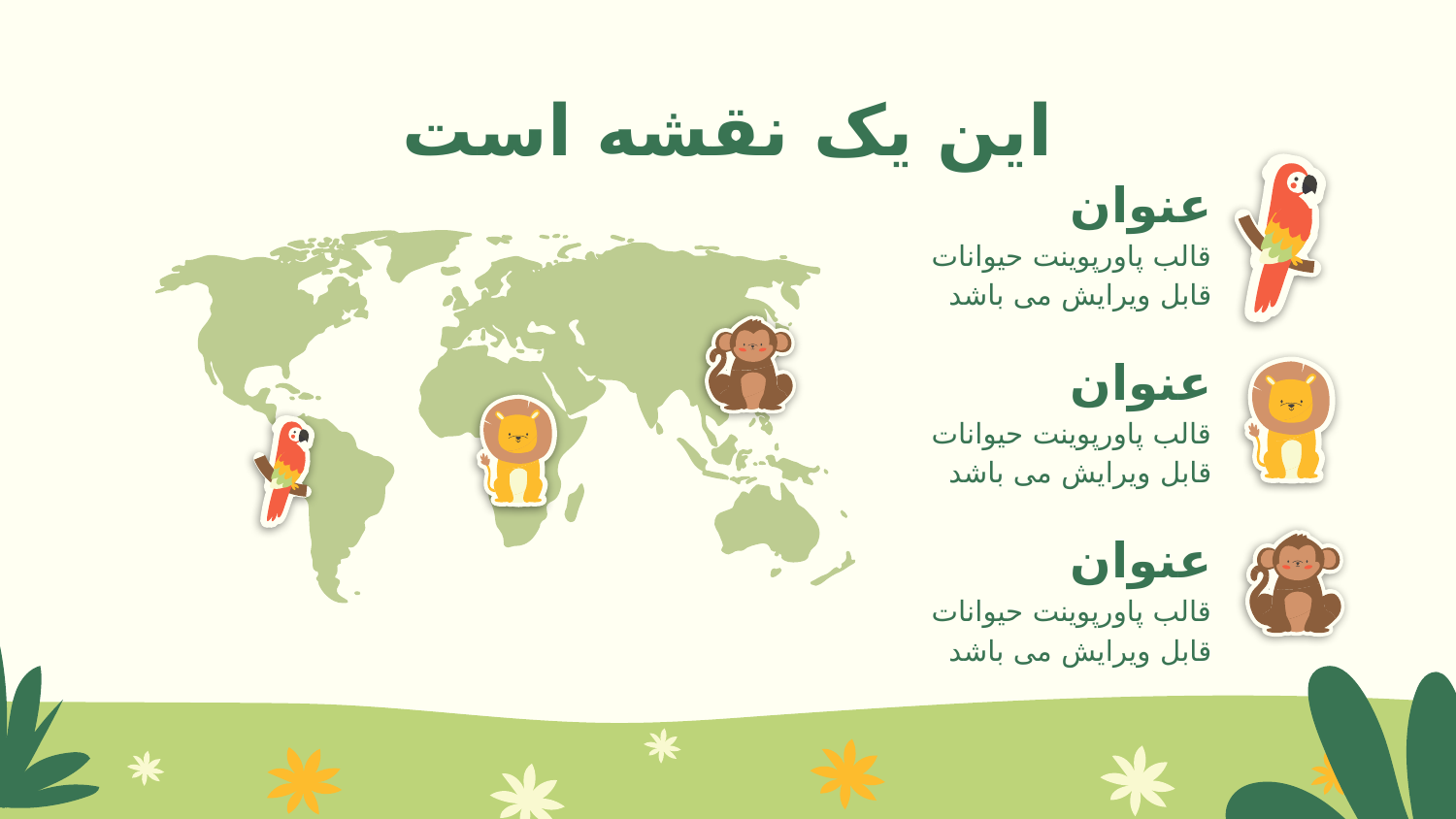

# این یک نقشه است

عنوان
قالب پاورپوینت حیوانات قابل ویرایش می باشد

عنوان

قالب پاورپوینت حیوانات قابل ویرایش می باشد

عنوان
قالب پاورپوینت حیوانات قابل ویرایش می باشد